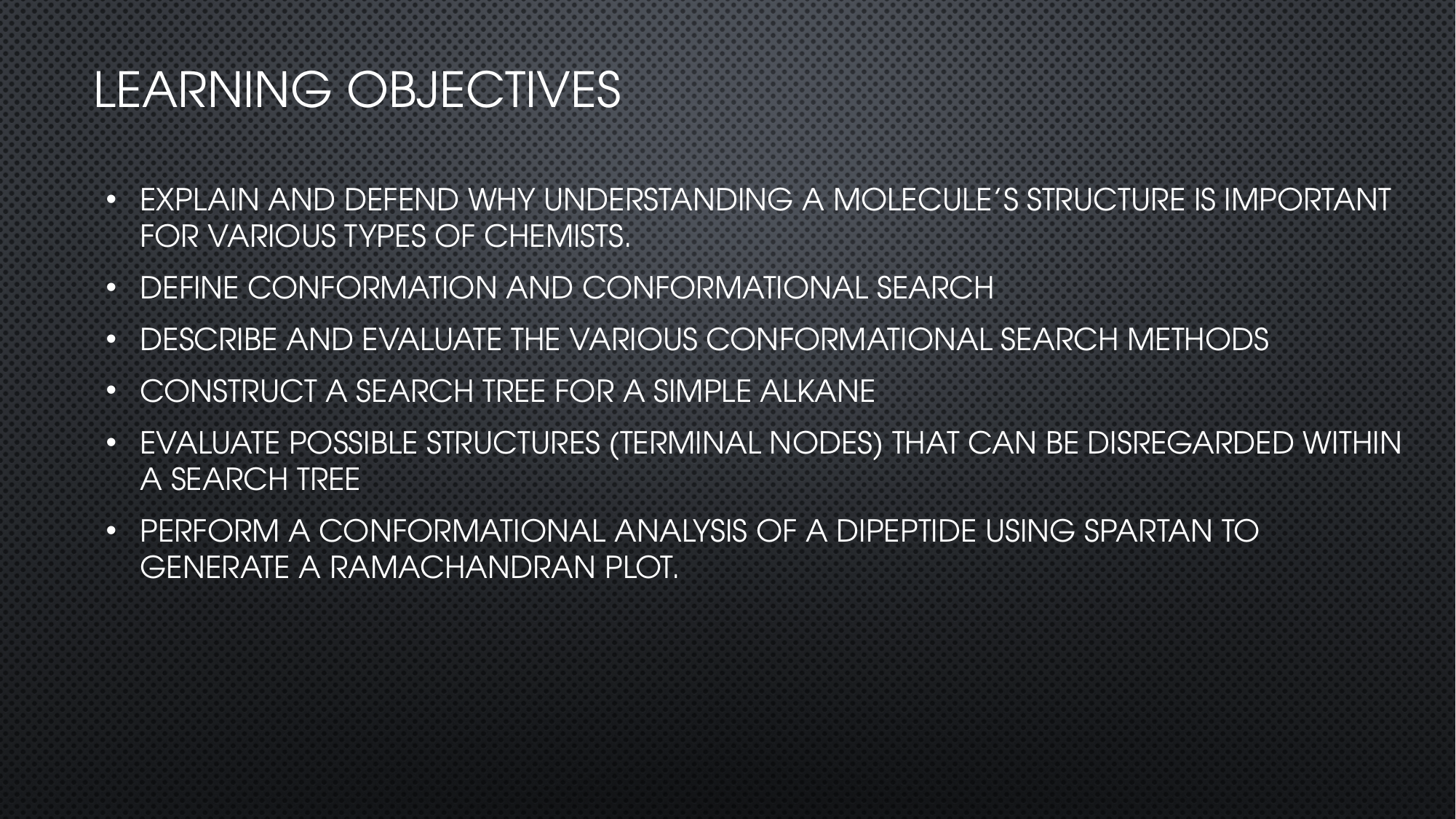

# Learning objectives
Explain and defend why understanding a molecule’s structure is important for various types of chemists.
Define conformation and Conformational Search
Describe and Evaluate the various conformational search methods
Construct a search tree for a simple alkane
Evaluate possible structures (terminal nodes) that can be disregarded within a search tree
Perform a conformational analysis of a dipeptide using Spartan to generate a Ramachandran plot.